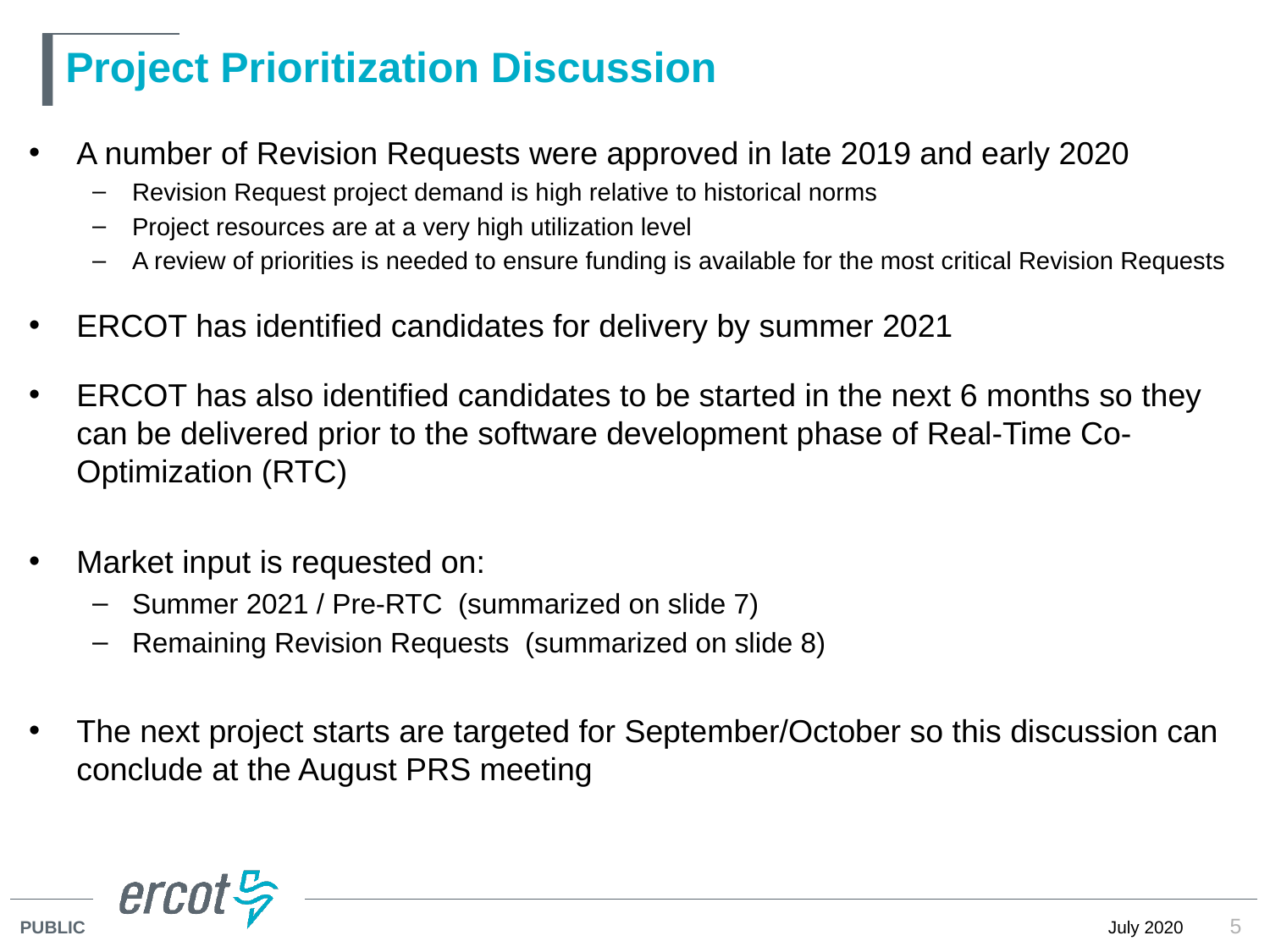

# Project Prioritization Discussion
A number of Revision Requests were approved in late 2019 and early 2020
Revision Request project demand is high relative to historical norms
Project resources are at a very high utilization level
A review of priorities is needed to ensure funding is available for the most critical Revision Requests

ERCOT has identified candidates for delivery by summer 2021

ERCOT has also identified candidates to be started in the next 6 months so they can be delivered prior to the software development phase of Real-Time Co-Optimization (RTC)

Market input is requested on:
Summer 2021 / Pre-RTC  (summarized on slide 7)
Remaining Revision Requests  (summarized on slide 8)

The next project starts are targeted for September/October so this discussion can conclude at the August PRS meeting
5